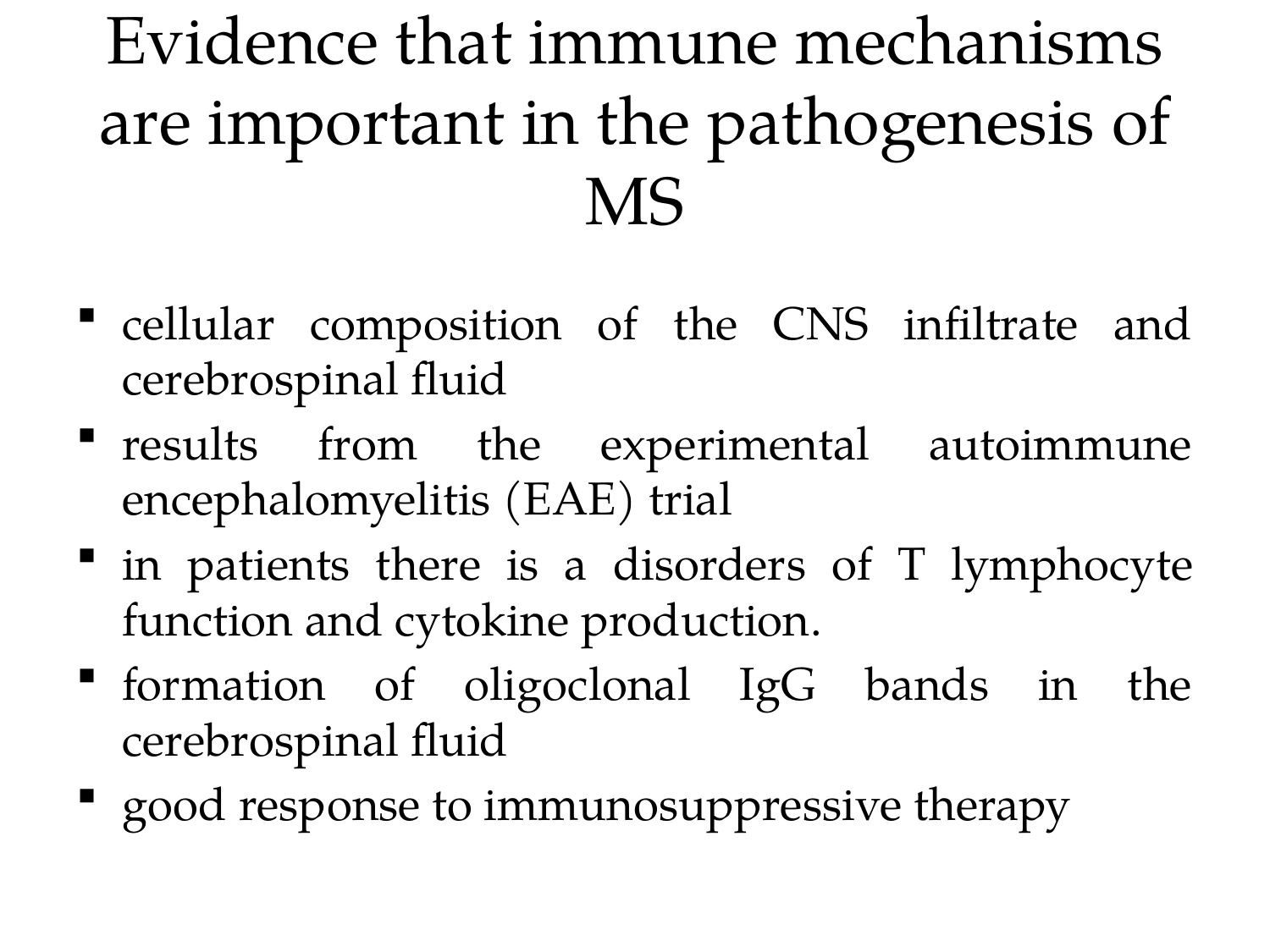

# Evidence that immune mechanisms are important in the pathogenesis of MS

cellular composition of the CNS infiltrate and cerebrospinal fluid
results from the experimental autoimmune encephalomyelitis (EAE) trial
in patients there is a disorders of T lymphocyte function and cytokine production.
formation of oligoclonal IgG bands in the cerebrospinal fluid
good response to immunosuppressive therapy